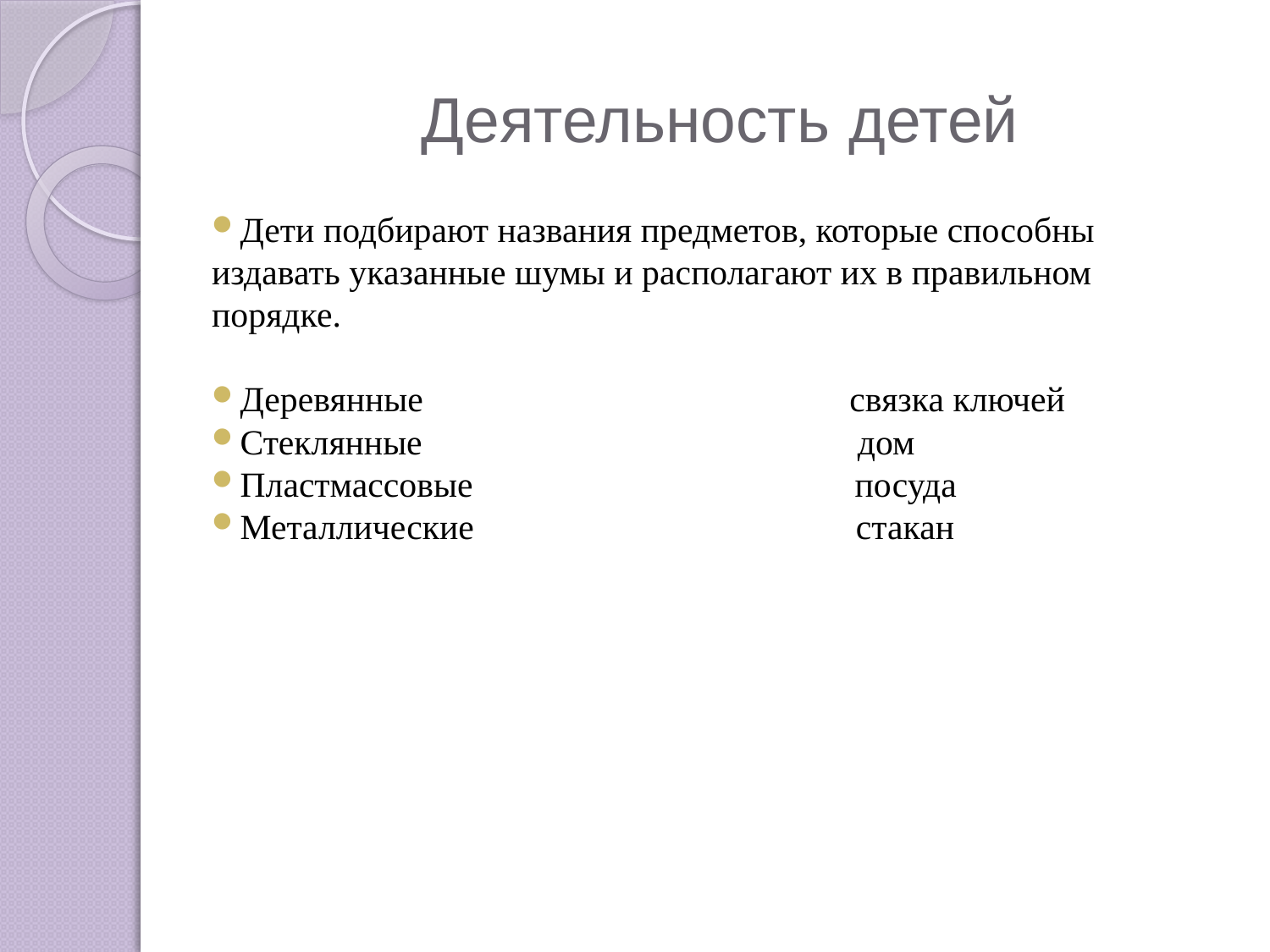

# Деятельность детей
Дети подбирают названия предметов, которые способны издавать указанные шумы и располагают их в правильном порядке.

Деревянные                                                связка ключей
Стеклянные                                                 дом
Пластмассовые                                           посуда
Металлические                                           стакан